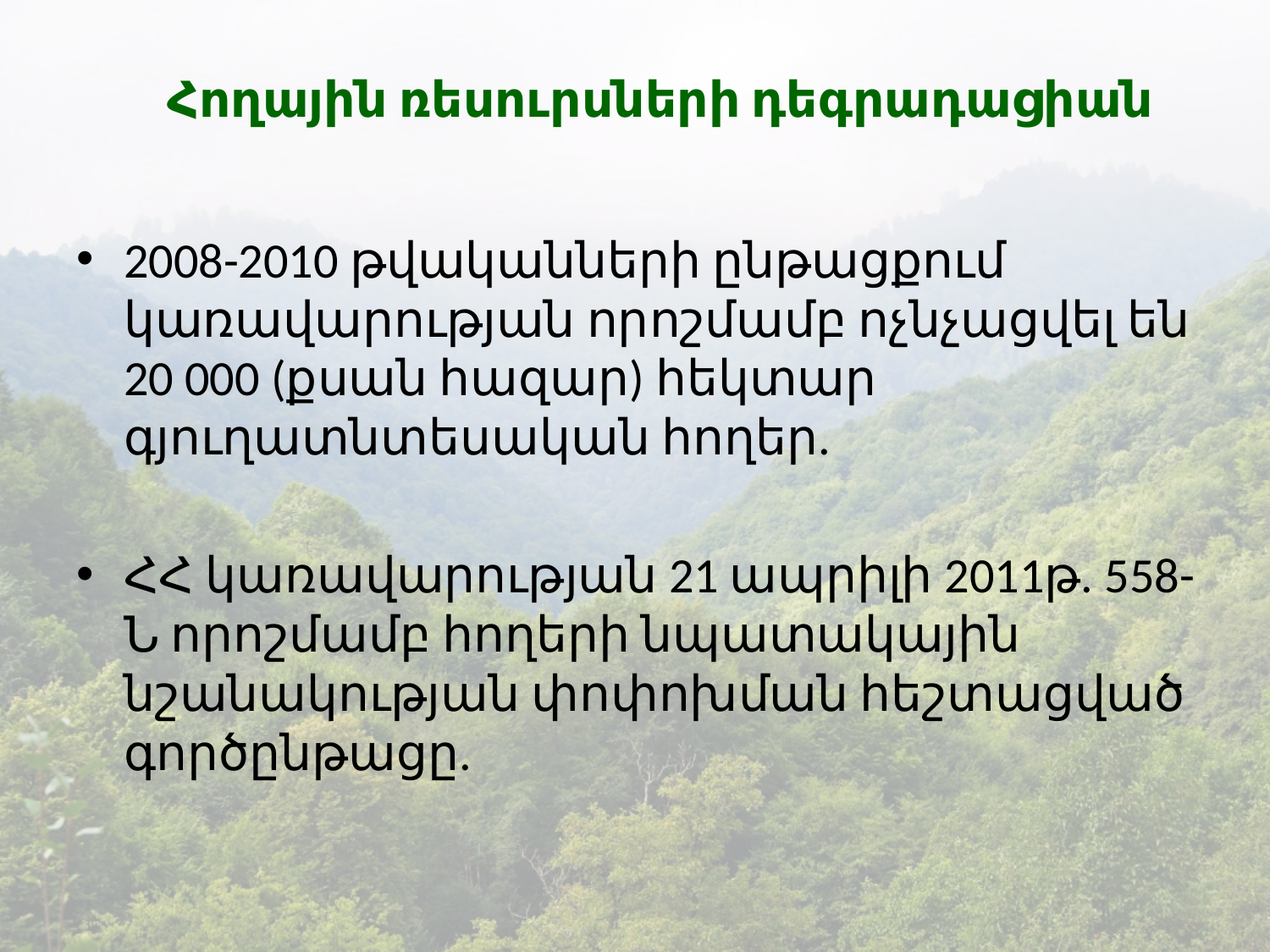

# Հողային ռեսուրսների դեգրադացիան
2008-2010 թվականների ընթացքում կառավարության որոշմամբ ոչնչացվել են 20 000 (քսան հազար) հեկտար գյուղատնտեսական հողեր.

ՀՀ կառավարության 21 ապրիլի 2011թ. 558-Ն որոշմամբ հողերի նպատակային նշանակության փոփոխման հեշտացված գործընթացը.